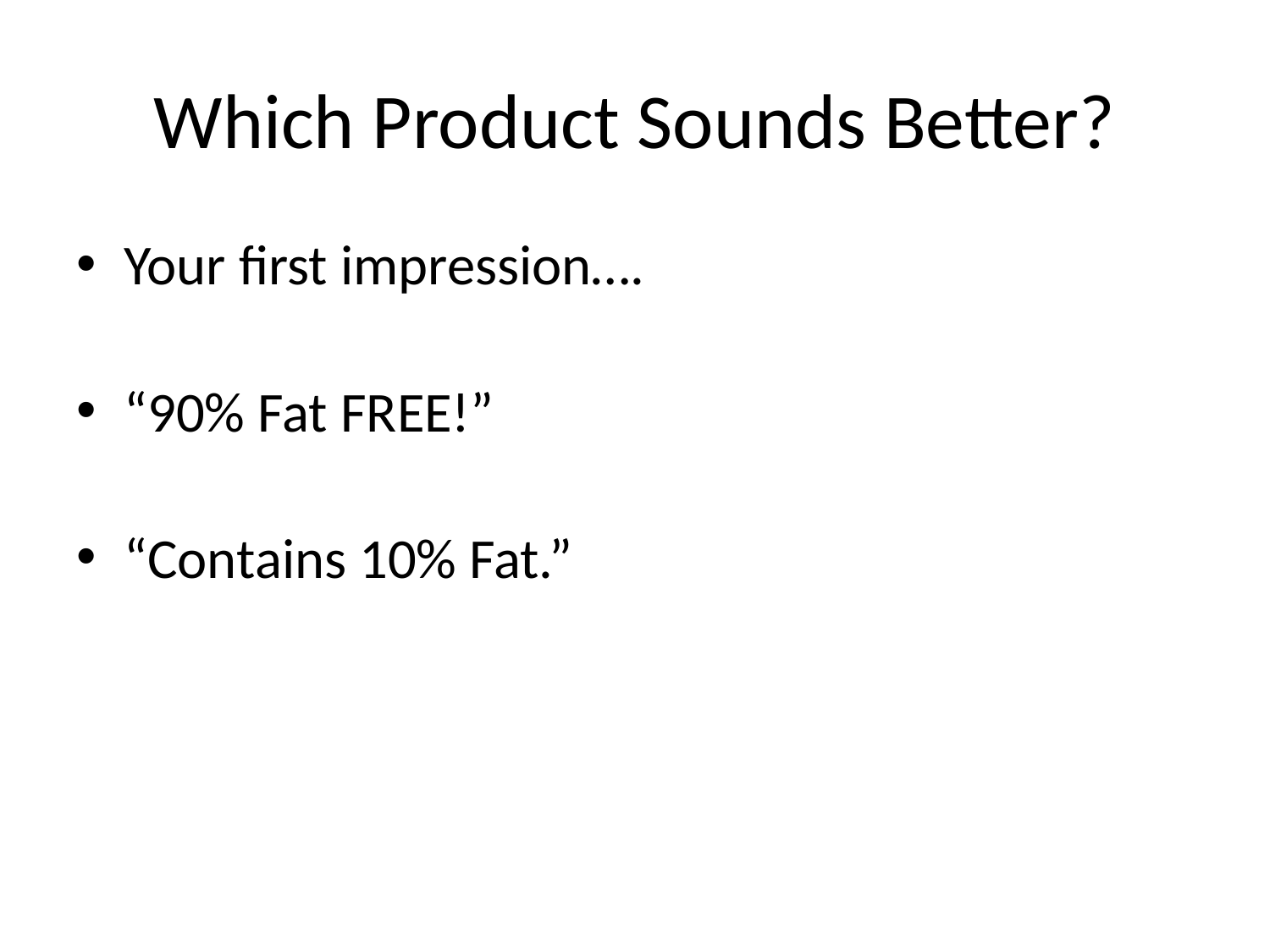

# Which Product Sounds Better?
Your first impression….
“90% Fat FREE!”
“Contains 10% Fat.”